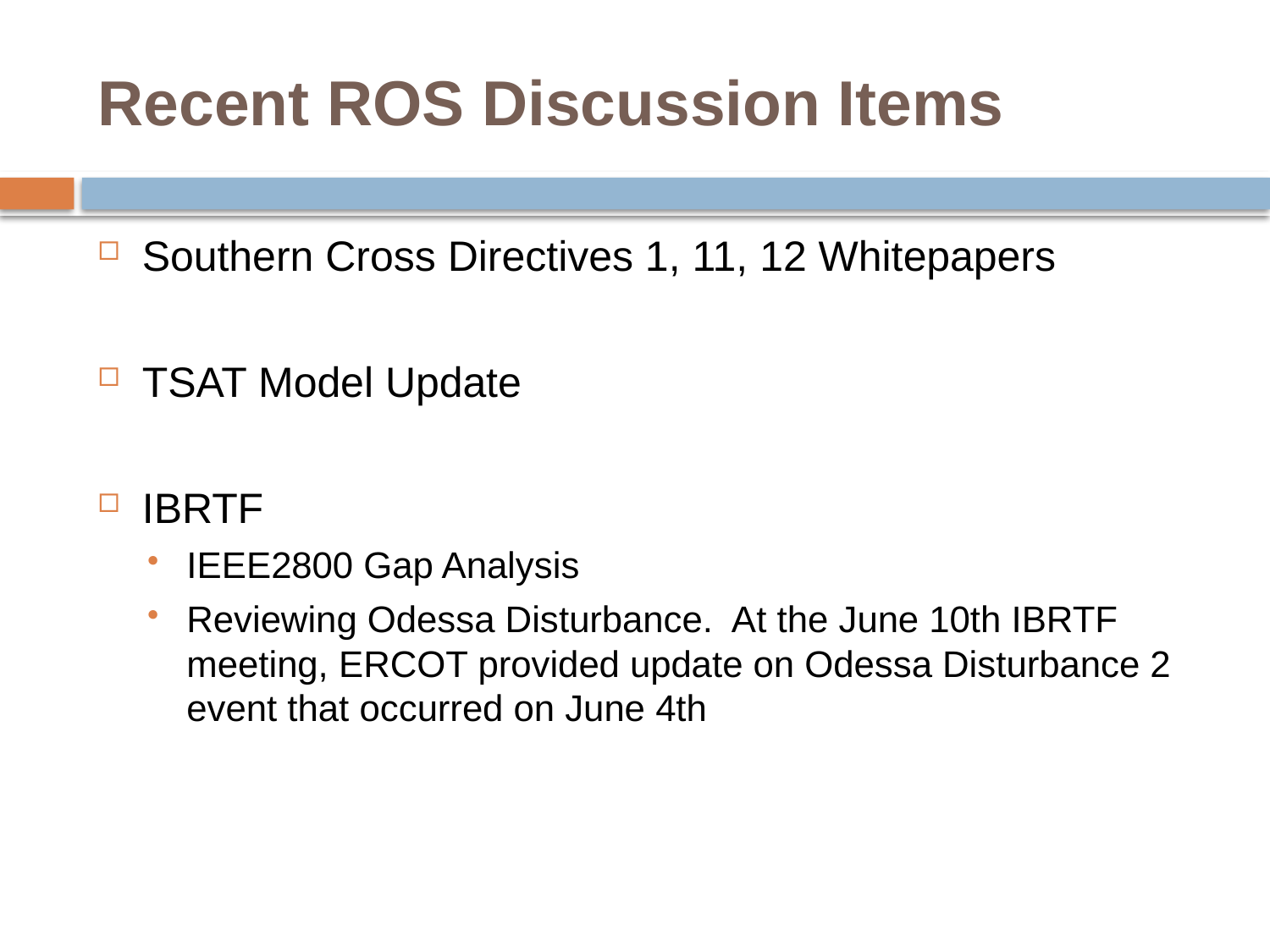

# Recent ROS Discussion Items
Southern Cross Directives 1, 11, 12 Whitepapers

TSAT Model Update

IBRTF
IEEE2800 Gap Analysis
Reviewing Odessa Disturbance.  At the June 10th IBRTF meeting, ERCOT provided update on Odessa Disturbance 2 event that occurred on June 4th